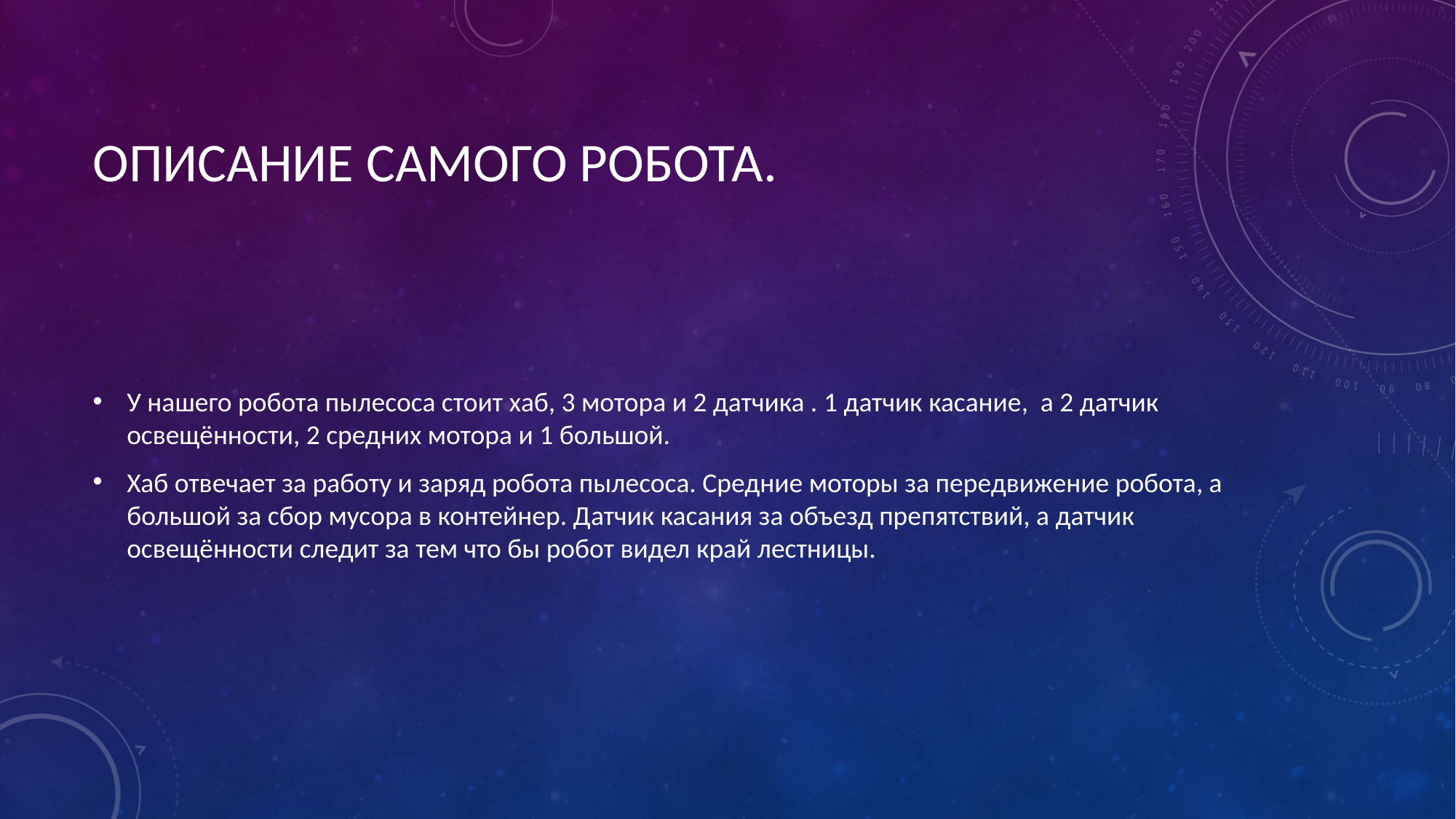

# Описание самого робота.
У нашего робота пылесоса стоит хаб, 3 мотора и 2 датчика . 1 датчик касание,  а 2 датчик освещённости, 2 средних мотора и 1 большой.
Хаб отвечает за работу и заряд робота пылесоса. Средние моторы за передвижение робота, а большой за сбор мусора в контейнер. Датчик касания за объезд препятствий, а датчик освещённости следит за тем что бы робот видел край лестницы.